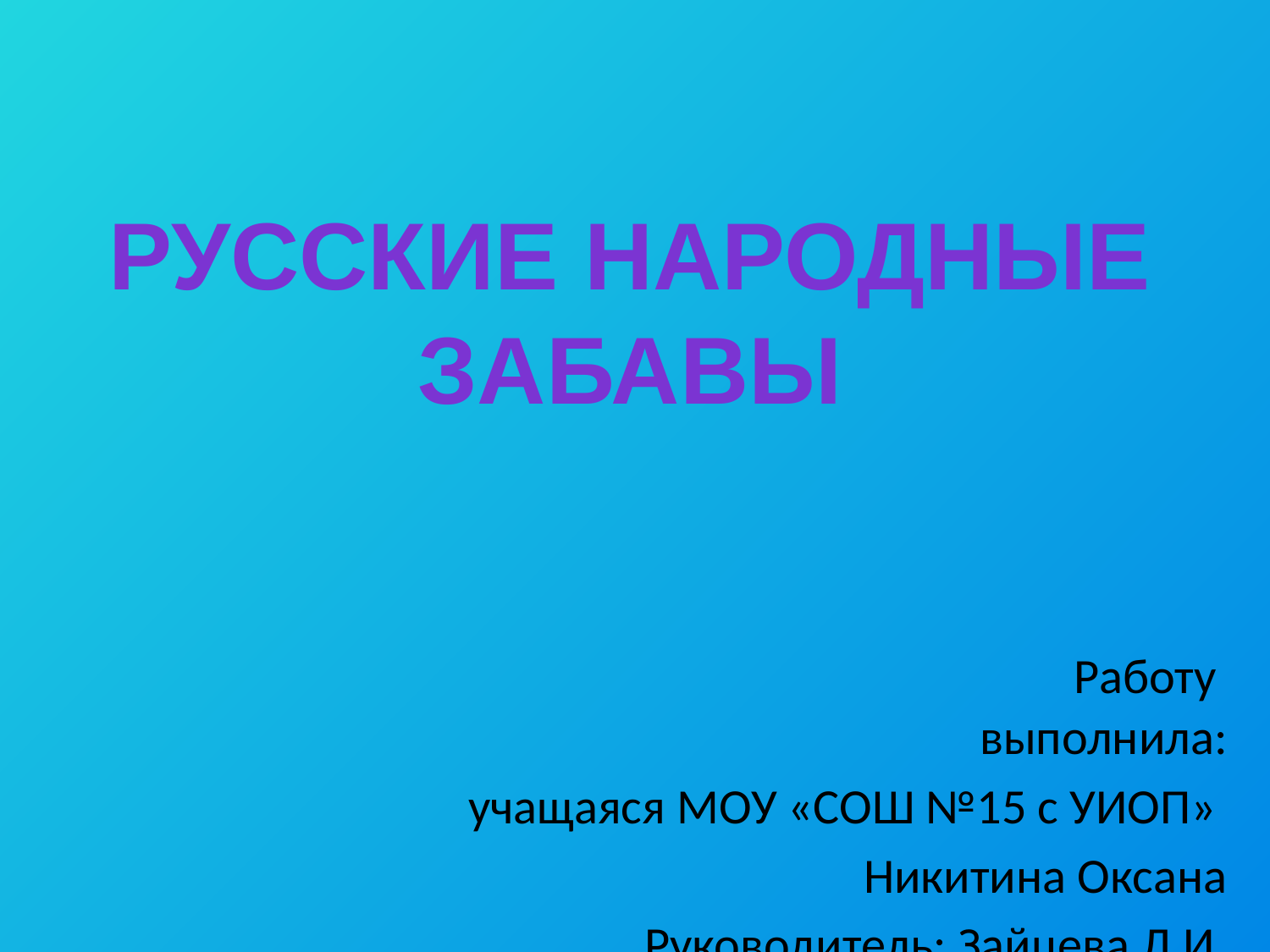

Русские народные забавы
                                                                                                                                                                                                                          Работу  выполнила:
учащаяся МОУ «СОШ №15 с УИОП»
Никитина Оксана
Руководитель: Зайцева Л.И.